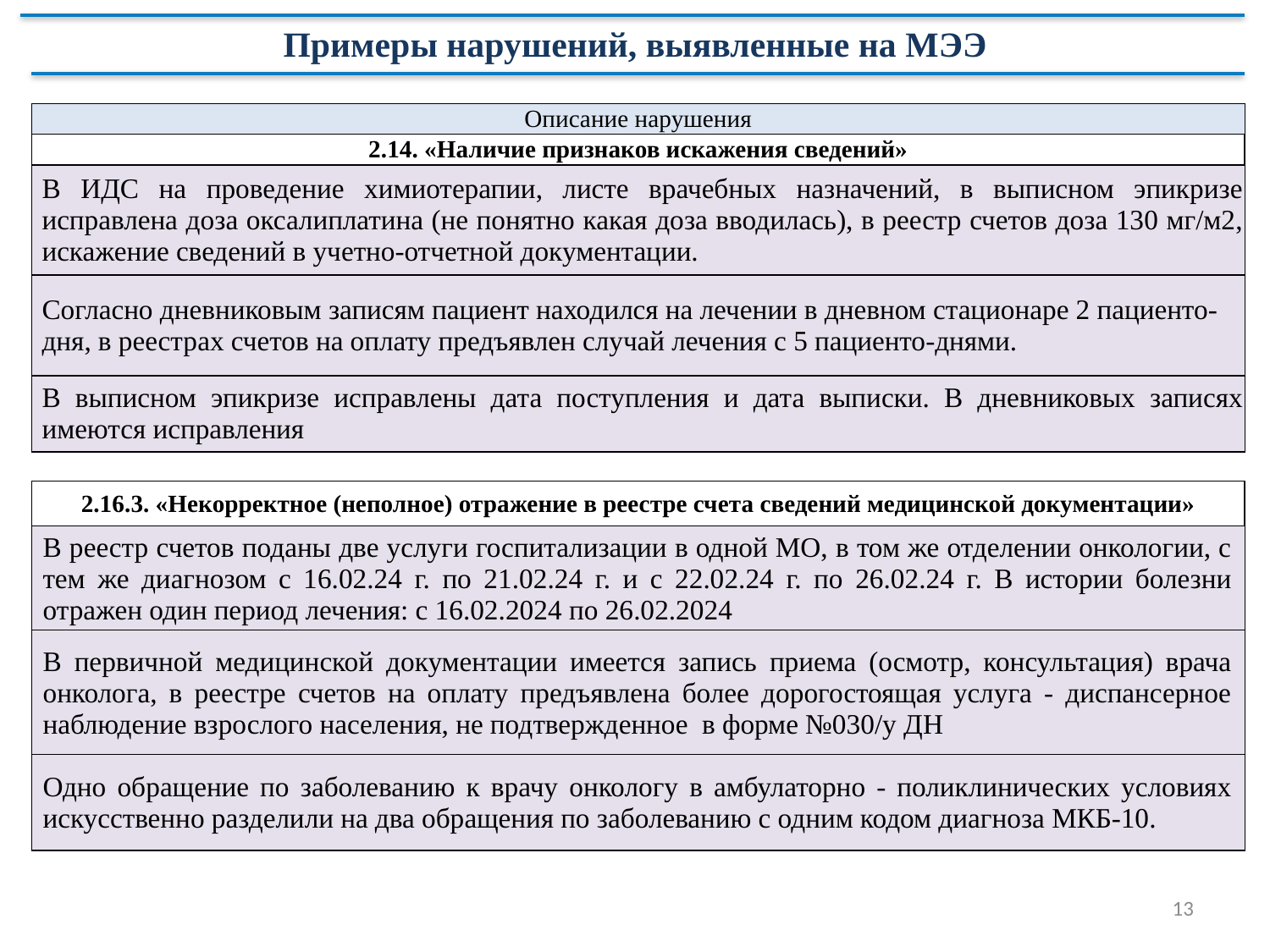

Примеры нарушений, выявленные на МЭЭ
| Описание нарушения |
| --- |
| 2.14. «Наличие признаков искажения сведений» |
| В ИДС на проведение химиотерапии, листе врачебных назначений, в выписном эпикризе исправлена доза оксалиплатина (не понятно какая доза вводилась), в реестр счетов доза 130 мг/м2, искажение сведений в учетно-отчетной документации. |
| Согласно дневниковым записям пациент находился на лечении в дневном стационаре 2 пациенто-дня, в реестрах счетов на оплату предъявлен случай лечения с 5 пациенто-днями. |
| В выписном эпикризе исправлены дата поступления и дата выписки. В дневниковых записях имеются исправления |
| 2.16.3. «Некорректное (неполное) отражение в реестре счета сведений медицинской документации» |
| --- |
| В реестр счетов поданы две услуги госпитализации в одной МО, в том же отделении онкологии, с тем же диагнозом с 16.02.24 г. по 21.02.24 г. и с 22.02.24 г. по 26.02.24 г. В истории болезни отражен один период лечения: с 16.02.2024 по 26.02.2024 |
| В первичной медицинской документации имеется запись приема (осмотр, консультация) врача онколога, в реестре счетов на оплату предъявлена более дорогостоящая услуга - диспансерное наблюдение взрослого населения, не подтвержденное в форме №030/у ДН |
| Одно обращение по заболеванию к врачу онкологу в амбулаторно - поликлинических условиях искусственно разделили на два обращения по заболеванию с одним кодом диагноза МКБ-10. |
13